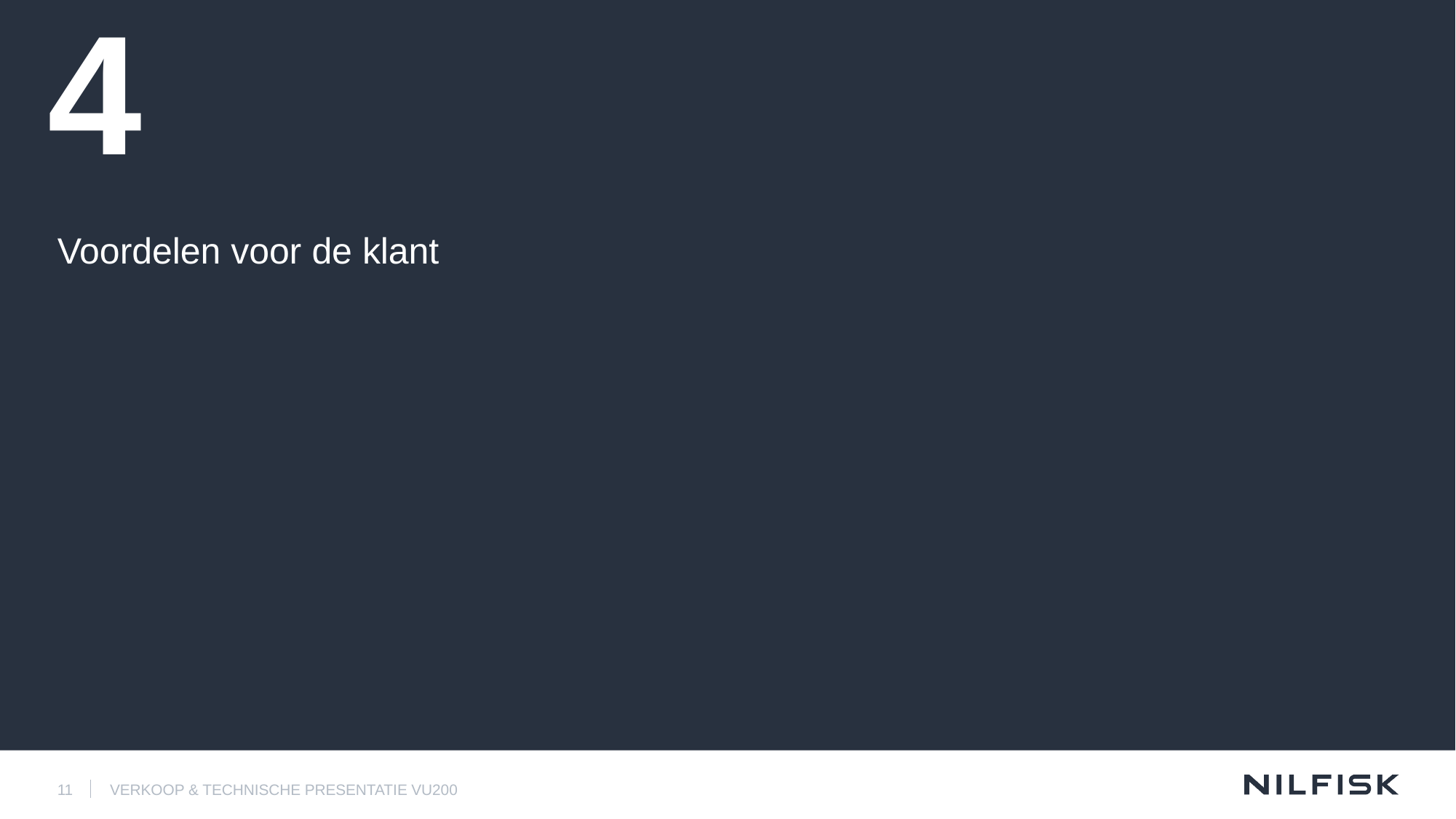

# 4
Voordelen voor de klant
11
VERKOOP & TECHNISCHE PRESENTATIE VU200